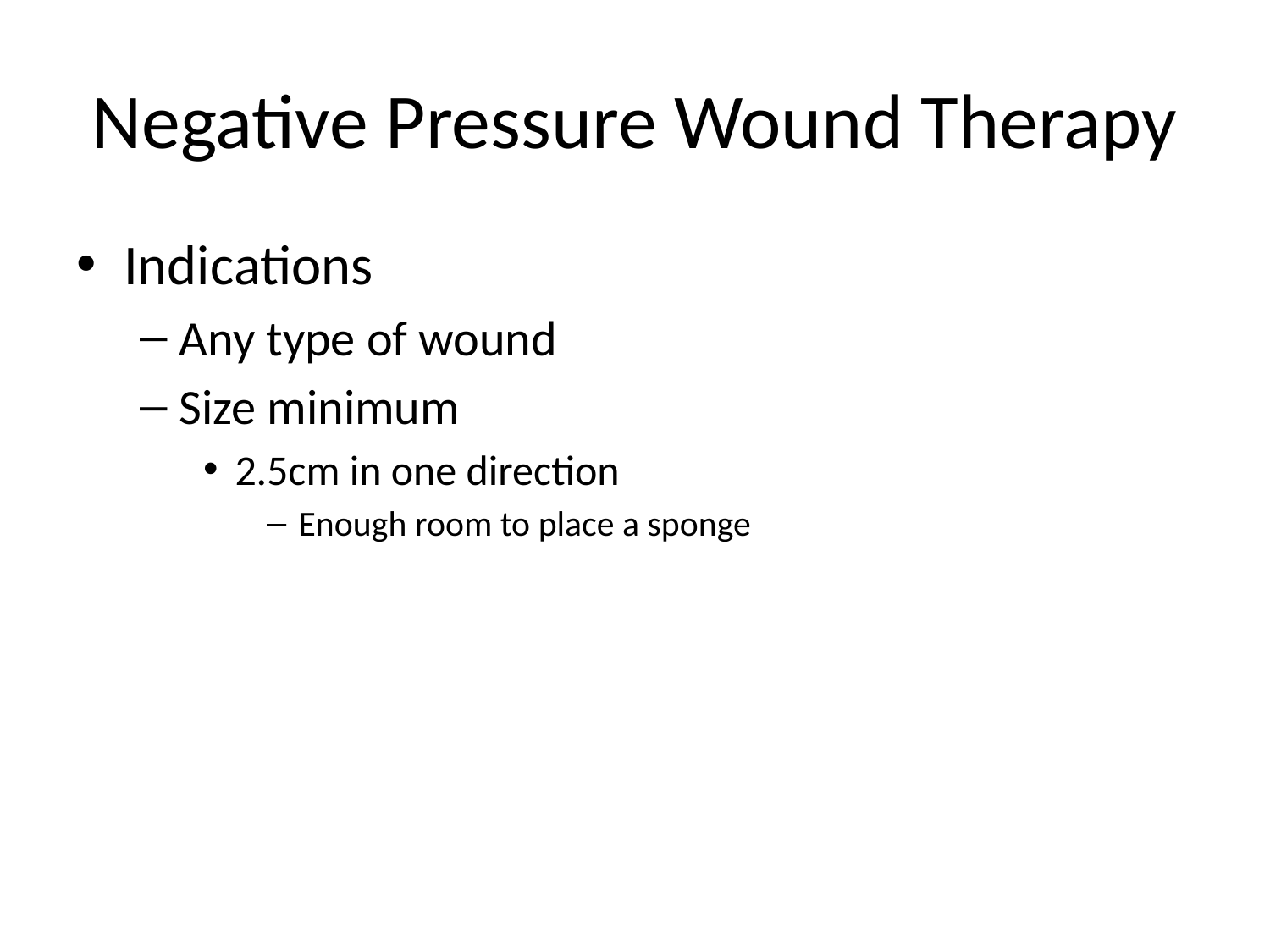

# Negative Pressure Wound Therapy
Indications
Any type of wound
Size minimum
2.5cm in one direction
Enough room to place a sponge